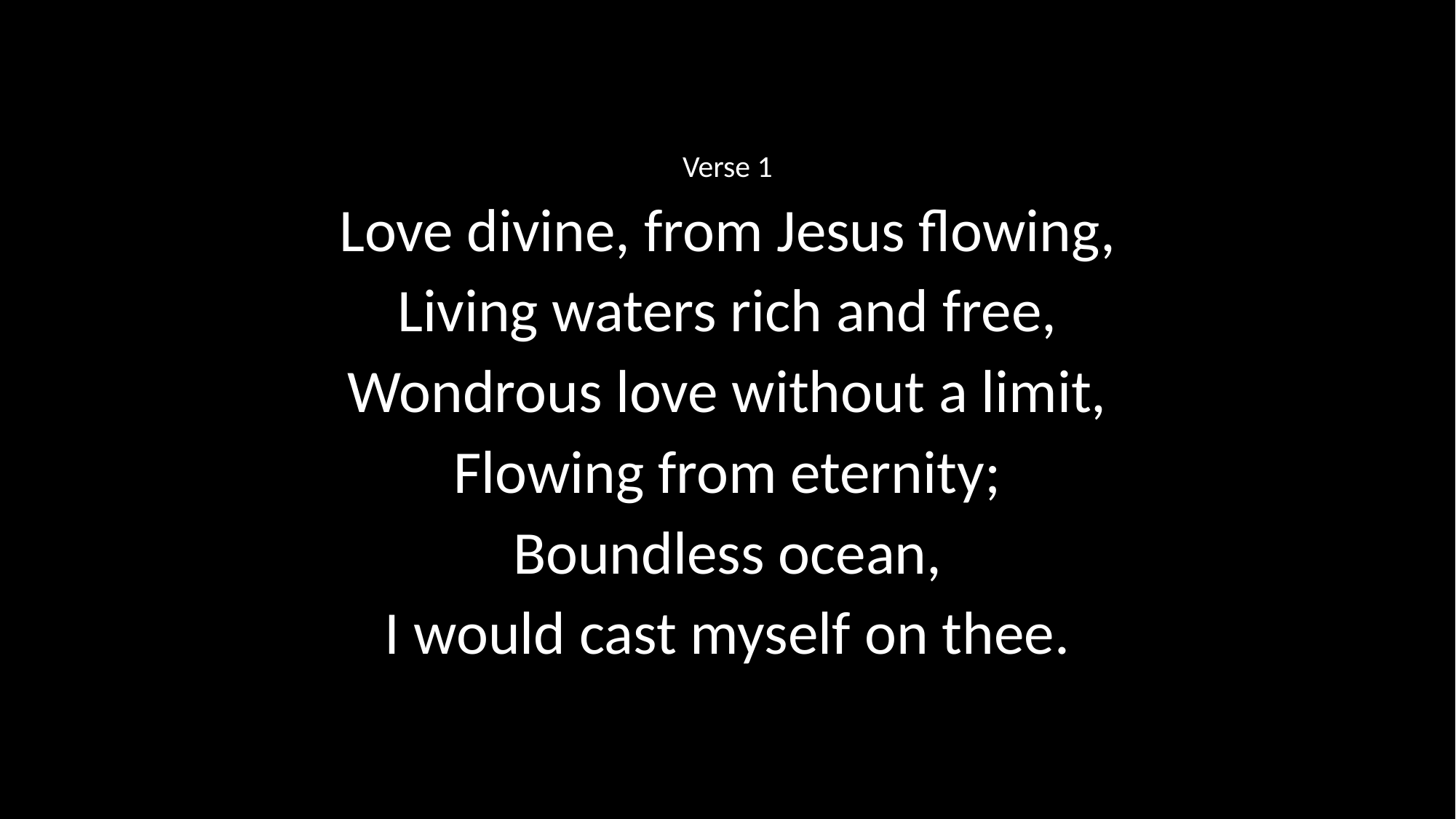

Verse 1
Love divine, from Jesus flowing,
Living waters rich and free,
Wondrous love without a limit,
Flowing from eternity;
Boundless ocean,
I would cast myself on thee.